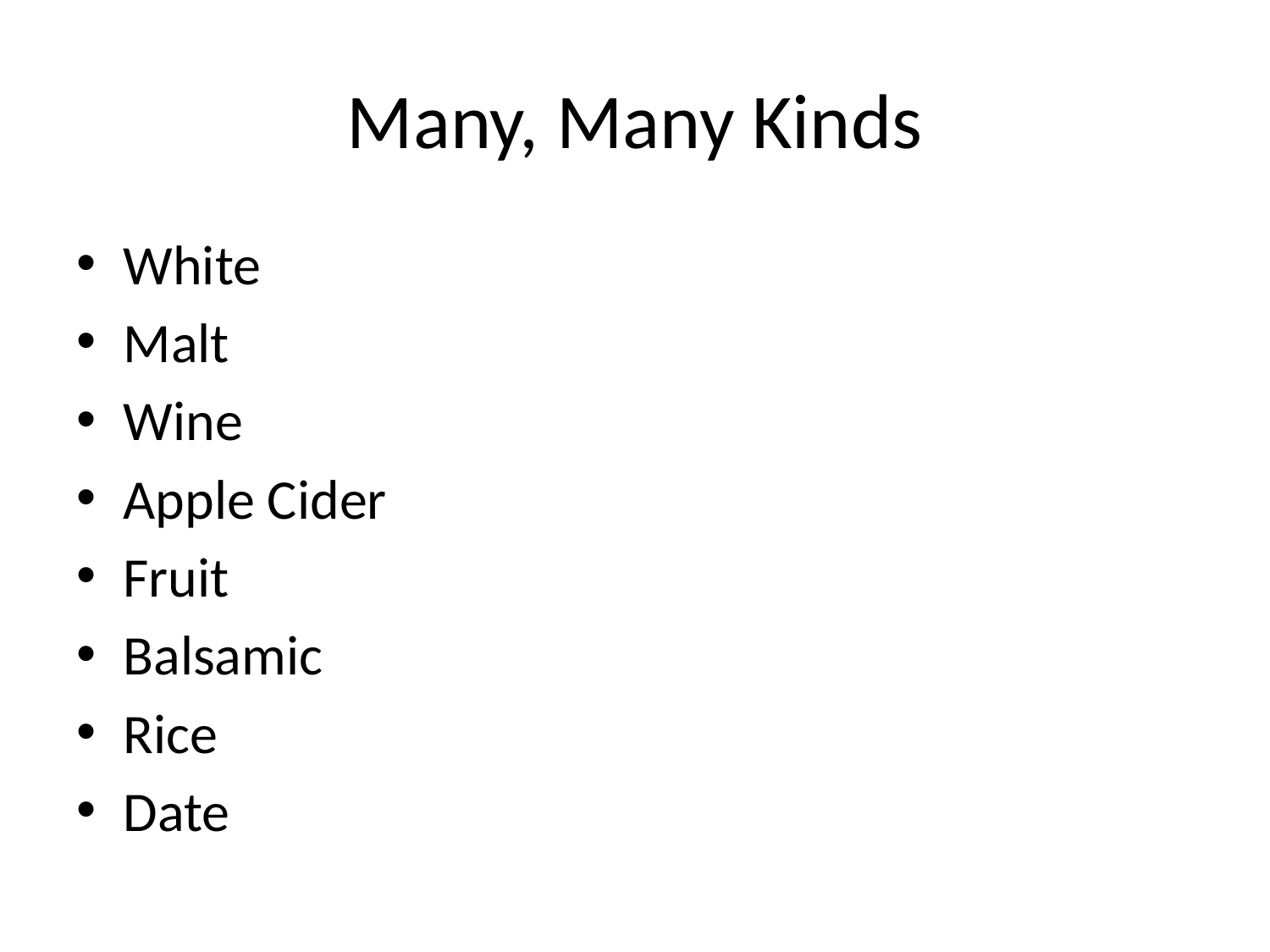

# Many, Many Kinds
White
Malt
Wine
Apple Cider
Fruit
Balsamic
Rice
Date